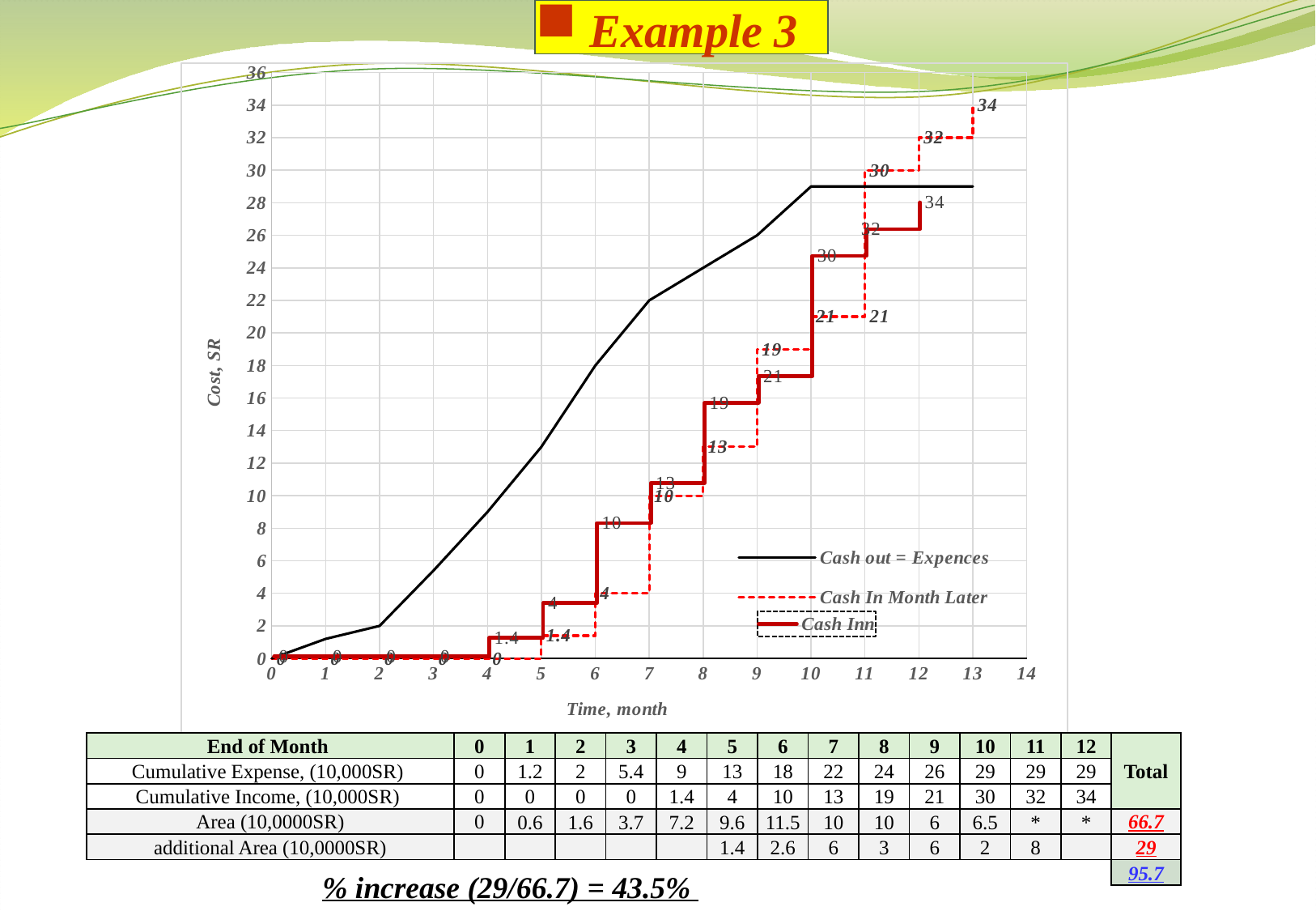

Example 3

### Chart

| Category |  |  |
|---|---|---|

### Chart

| Category |  |
|---|---|
| End of Month | 0 | 1 | 2 | 3 | 4 | 5 | 6 | 7 | 8 | 9 | 10 | 11 | 12 | Total |
| --- | --- | --- | --- | --- | --- | --- | --- | --- | --- | --- | --- | --- | --- | --- |
| Cumulative Expense, (10,000SR) | 0 | 1.2 | 2 | 5.4 | 9 | 13 | 18 | 22 | 24 | 26 | 29 | 29 | 29 |  |
| Cumulative Income, (10,000SR) | 0 | 0 | 0 | 0 | 1.4 | 4 | 10 | 13 | 19 | 21 | 30 | 32 | 34 |  |
| Area (10,0000SR) | 0 | 0.6 | 1.6 | 3.7 | 7.2 | 9.6 | 11.5 | 10 | 10 | 6 | 6.5 | \* | \* | 66.7 |
| additional Area (10,0000SR) |  |  |  |  |  | 1.4 | 2.6 | 6 | 3 | 6 | 2 | 8 |  | 29 |
|  |  |  |  |  |  |  |  |  |  |  |  |  |  | 95.7 |
% increase (29/66.7) = 43.5%